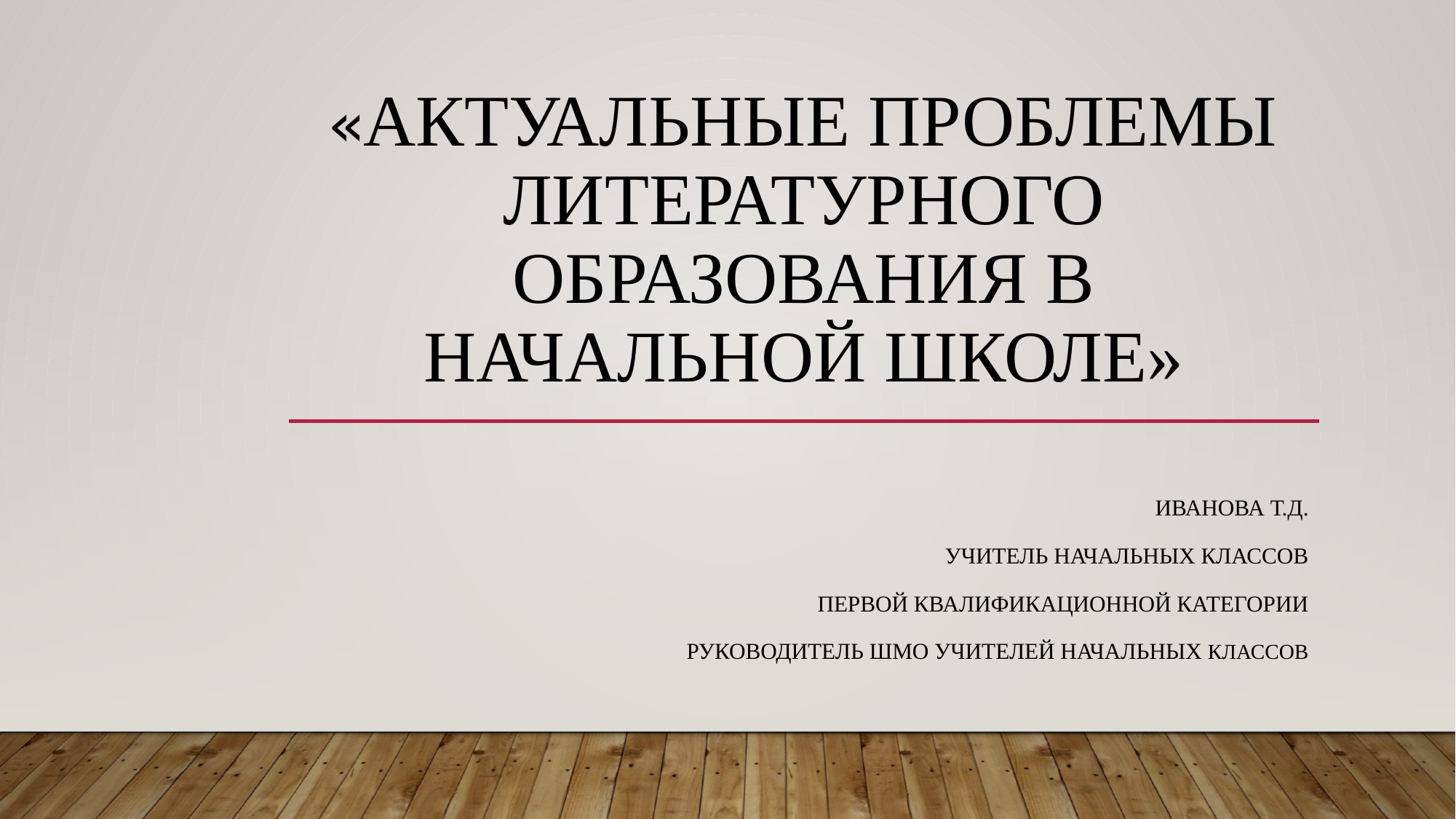

# «Актуальные проблемы литературного образования в начальной школе»
Иванова Т.Д.
Учитель начальных классов
Первой квалификационной категории
Руководитель ШМО учителей начальных классов